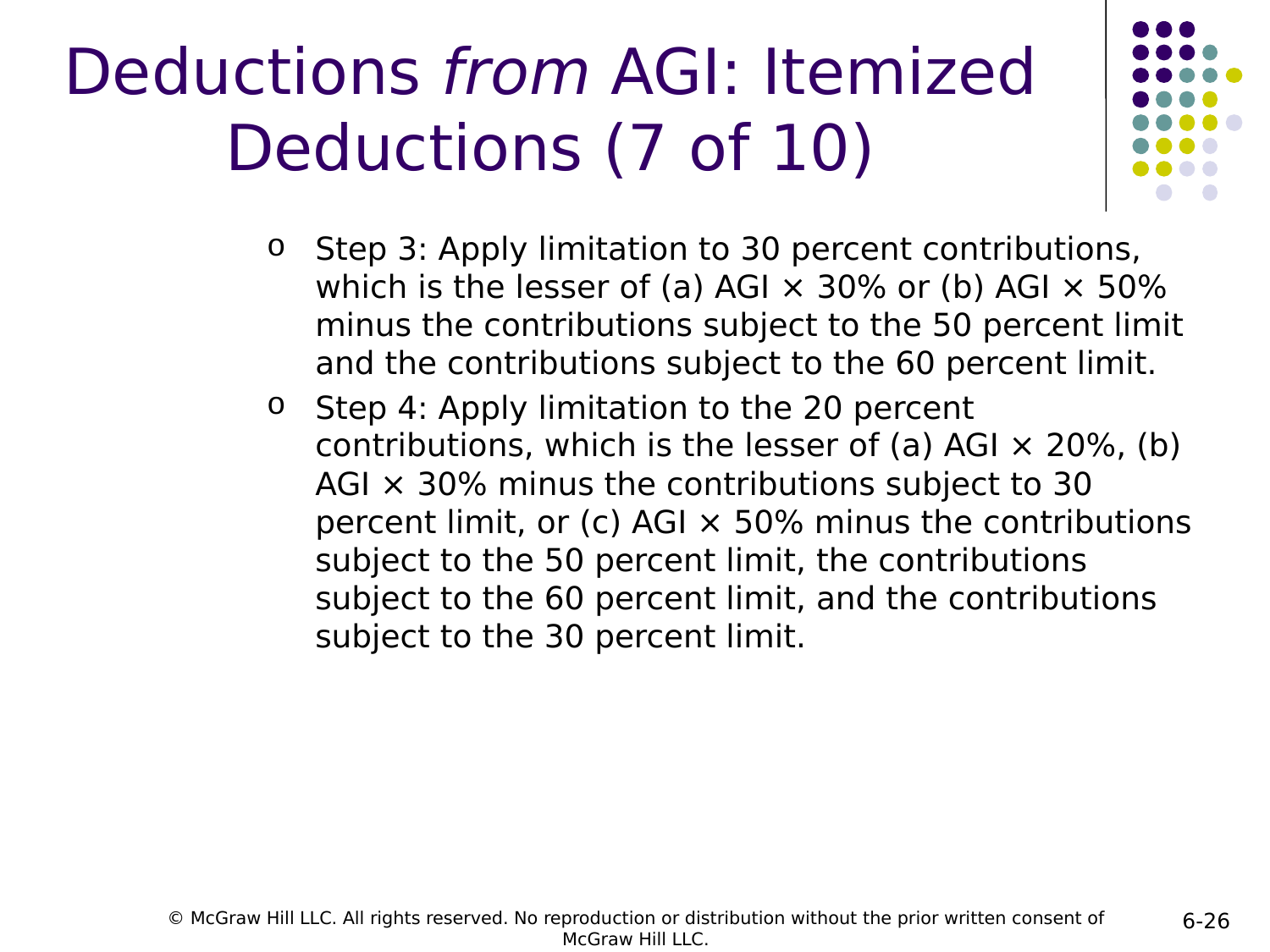

# Deductions from AGI: Itemized Deductions (7 of 10)
Step 3: Apply limitation to 30 percent contributions, which is the lesser of (a) AGI × 30% or (b) AGI × 50% minus the contributions subject to the 50 percent limit and the contributions subject to the 60 percent limit.
Step 4: Apply limitation to the 20 percent contributions, which is the lesser of (a) AGI × 20%, (b) AGI × 30% minus the contributions subject to 30 percent limit, or (c) AGI × 50% minus the contributions subject to the 50 percent limit, the contributions subject to the 60 percent limit, and the contributions subject to the 30 percent limit.